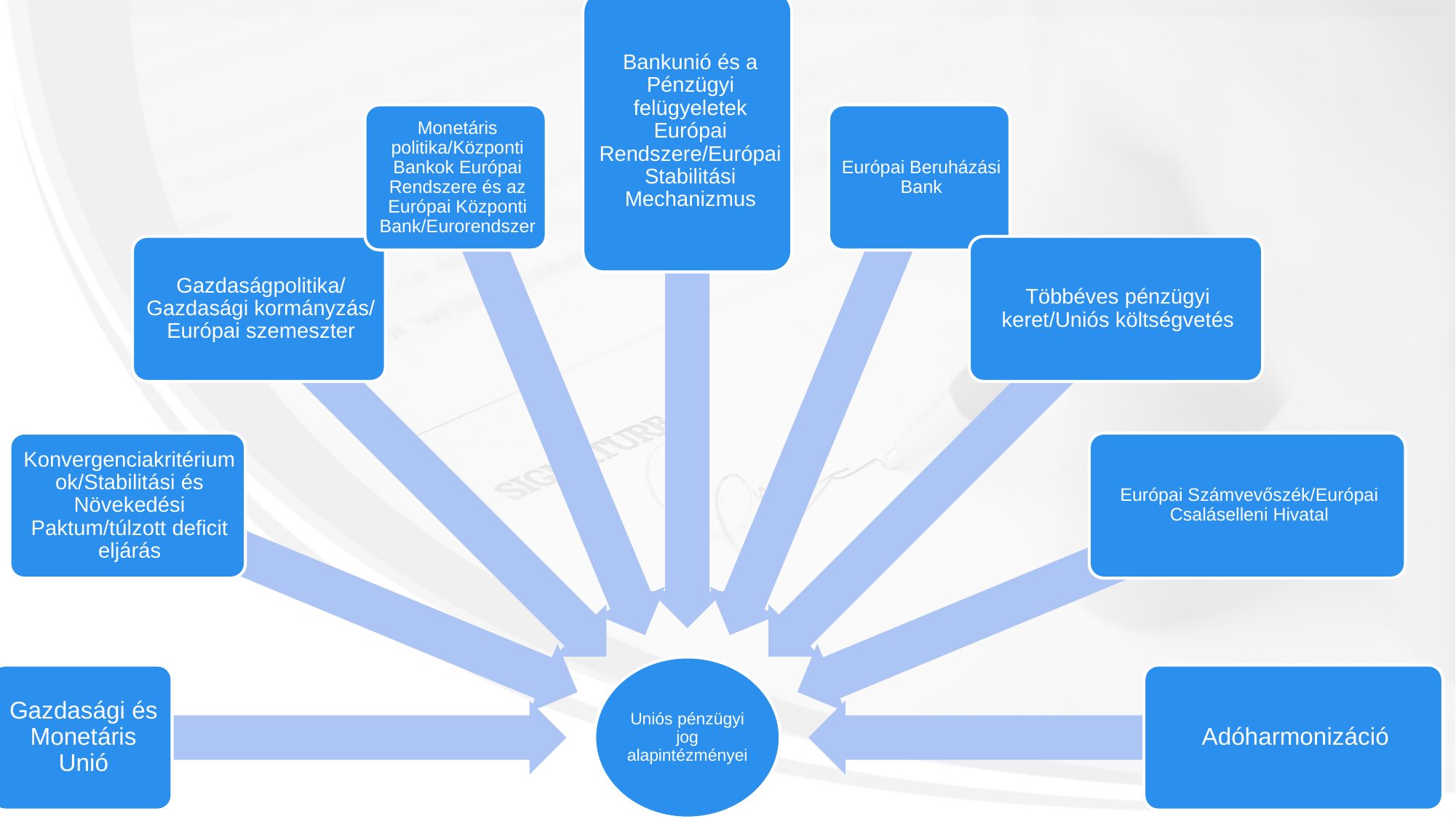

Uniós pénzügyi jog alapintézményei
Gazdasági és Monetáris Unió
Konvergenciakritériumok/Stabilitási és Növekedési Paktum/túlzott deficit eljárás
Gazdaságpolitika/
Gazdasági kormányzás/
Európai szemeszter
Monetáris politika/Központi Bankok Európai Rendszere és az Európai Központi Bank/Eurorendszer
Bankunió és a Pénzügyi felügyeletek Európai Rendszere/Európai Stabilitási Mechanizmus
Európai Beruházási Bank
Többéves pénzügyi keret/Uniós költségvetés
Európai Számvevőszék/Európai Csaláselleni Hivatal
Adóharmonizáció